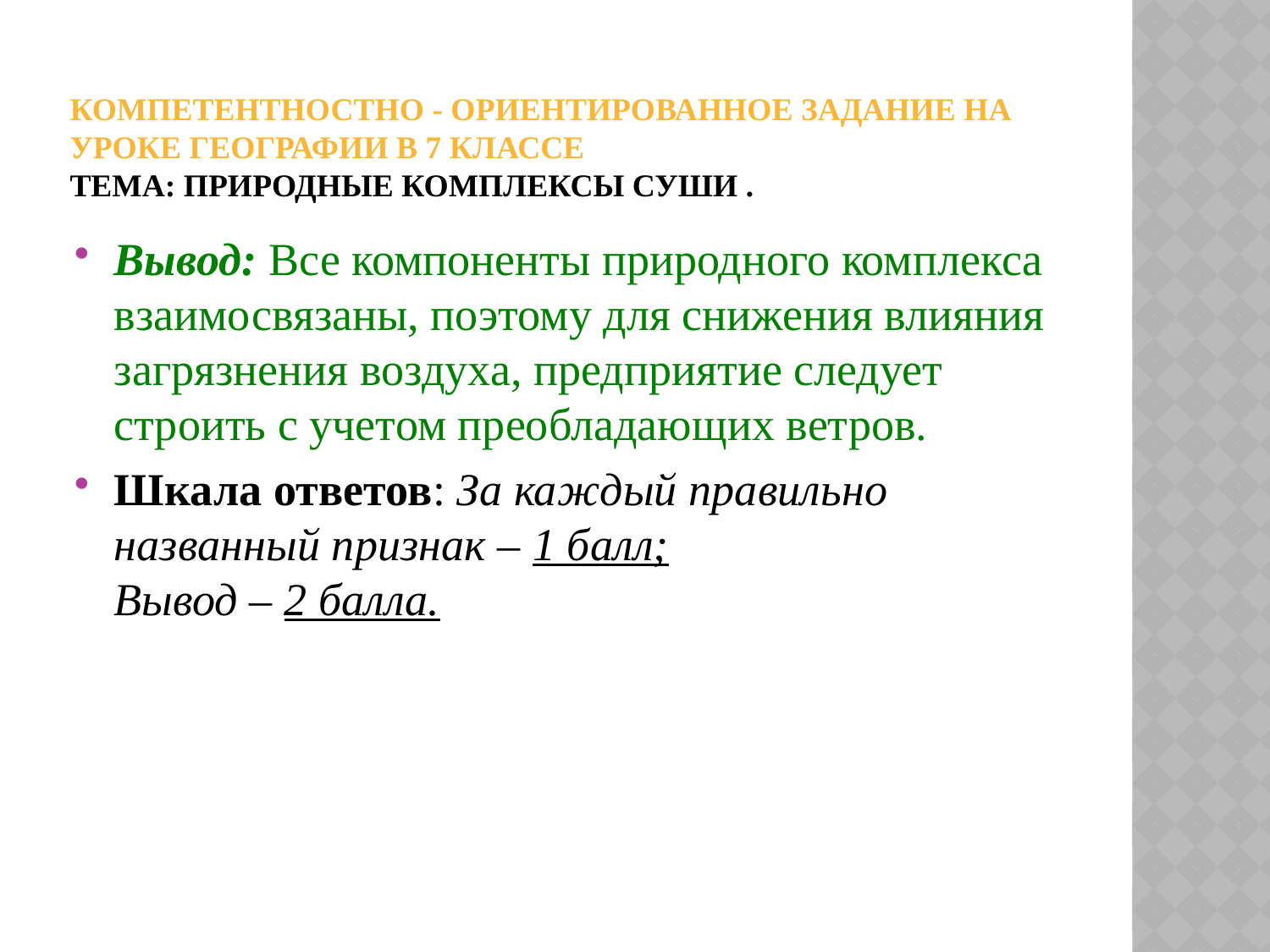

# Компетентностно - ориентированное задание на уроке географии в 7 классе ТЕМА: Природные комплексы суши .
Вывод: Все компоненты природного комплекса взаимосвязаны, поэтому для снижения влияния загрязнения воздуха, предприятие следует строить с учетом преобладающих ветров.
Шкала ответов: За каждый правильно названный признак – 1 балл;
Вывод – 2 балла.